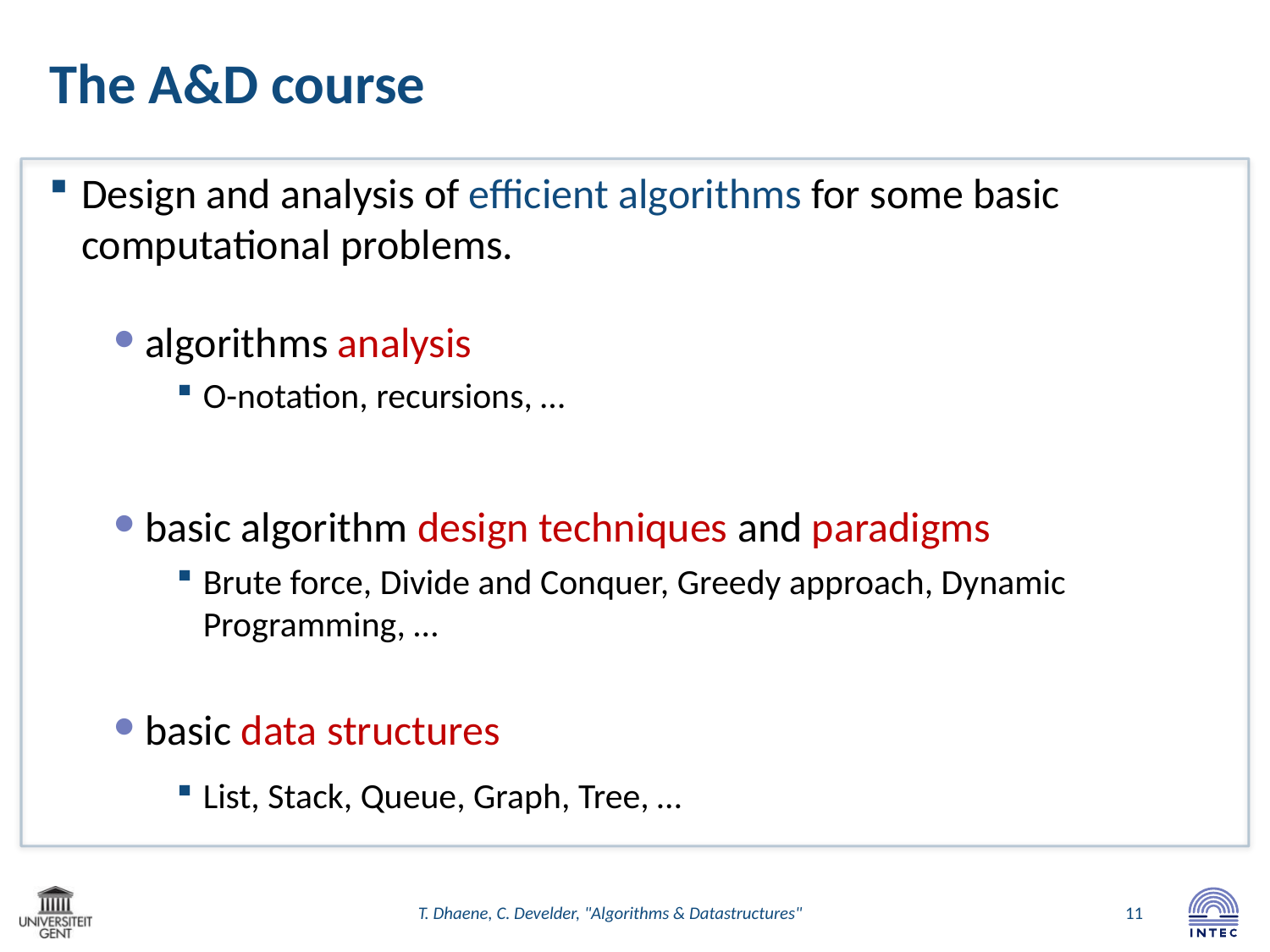

# The A&D course

Design and analysis of efficient algorithms for some basic computational problems.

algorithms analysis
O-notation, recursions, …

basic algorithm design techniques and paradigms
Brute force, Divide and Conquer, Greedy approach, Dynamic Programming, …
basic data structures
List, Stack, Queue, Graph, Tree, …
T. Dhaene, C. Develder, "Algorithms & Datastructures"
11